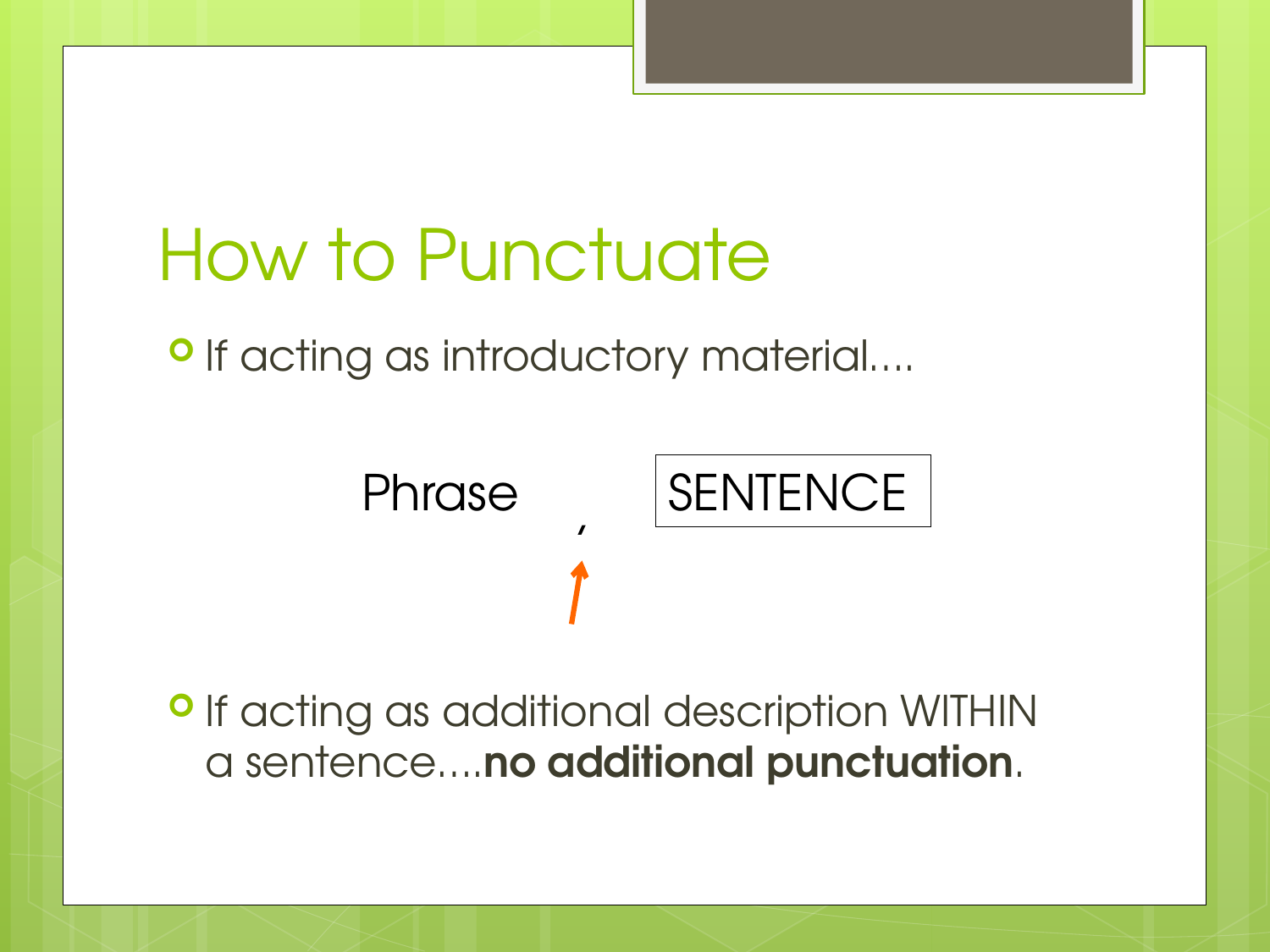

# How to Punctuate
If acting as introductory material….

If acting as additional description WITHIN a sentence….no additional punctuation.
Phrase
SENTENCE
,